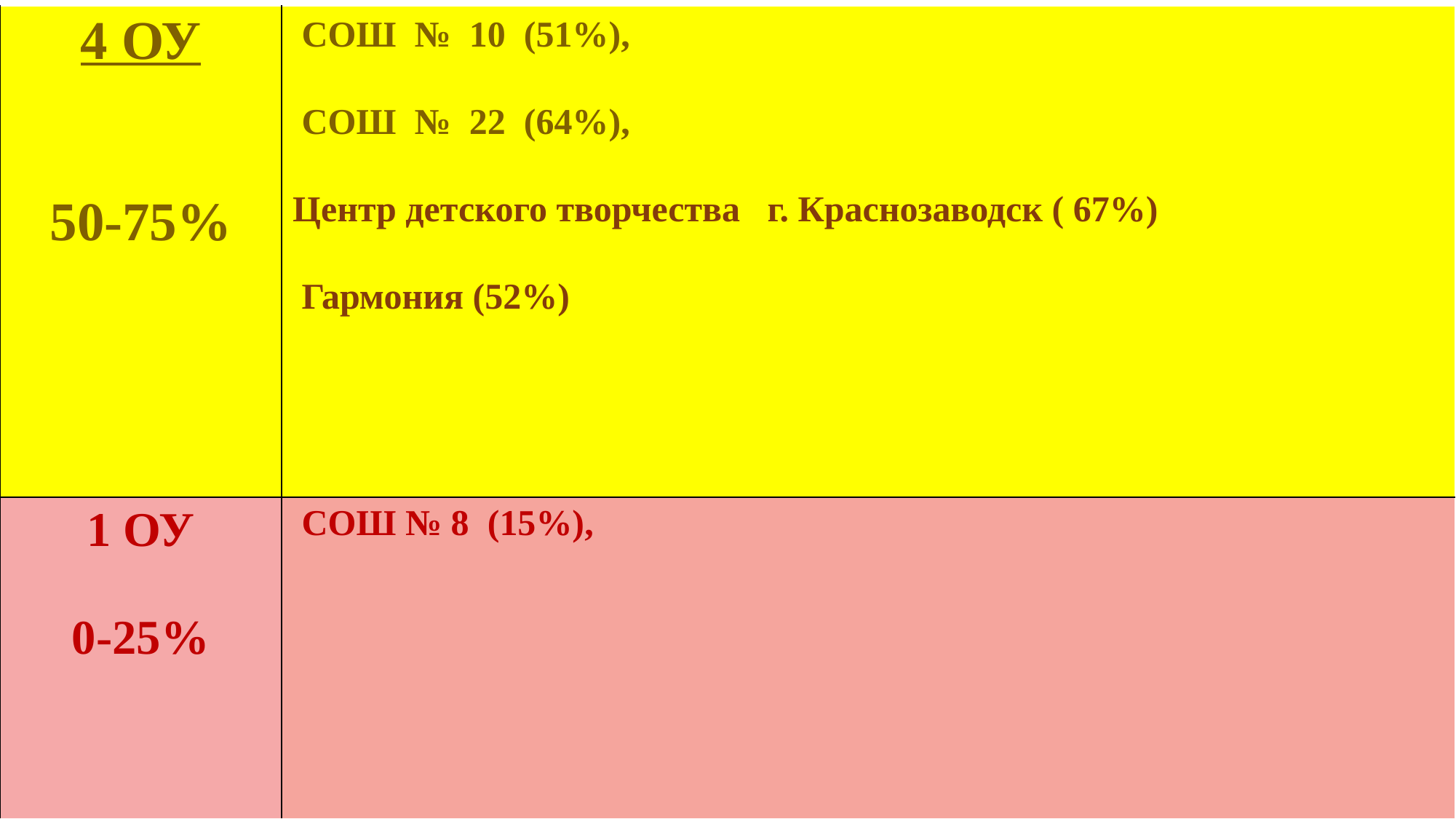

#
| 4 ОУ 50-75% | СОШ № 10 (51%), СОШ № 22 (64%), Центр детского творчества г. Краснозаводск ( 67%) Гармония (52%) |
| --- | --- |
| 1 ОУ 0-25% | СОШ № 8 (15%), |